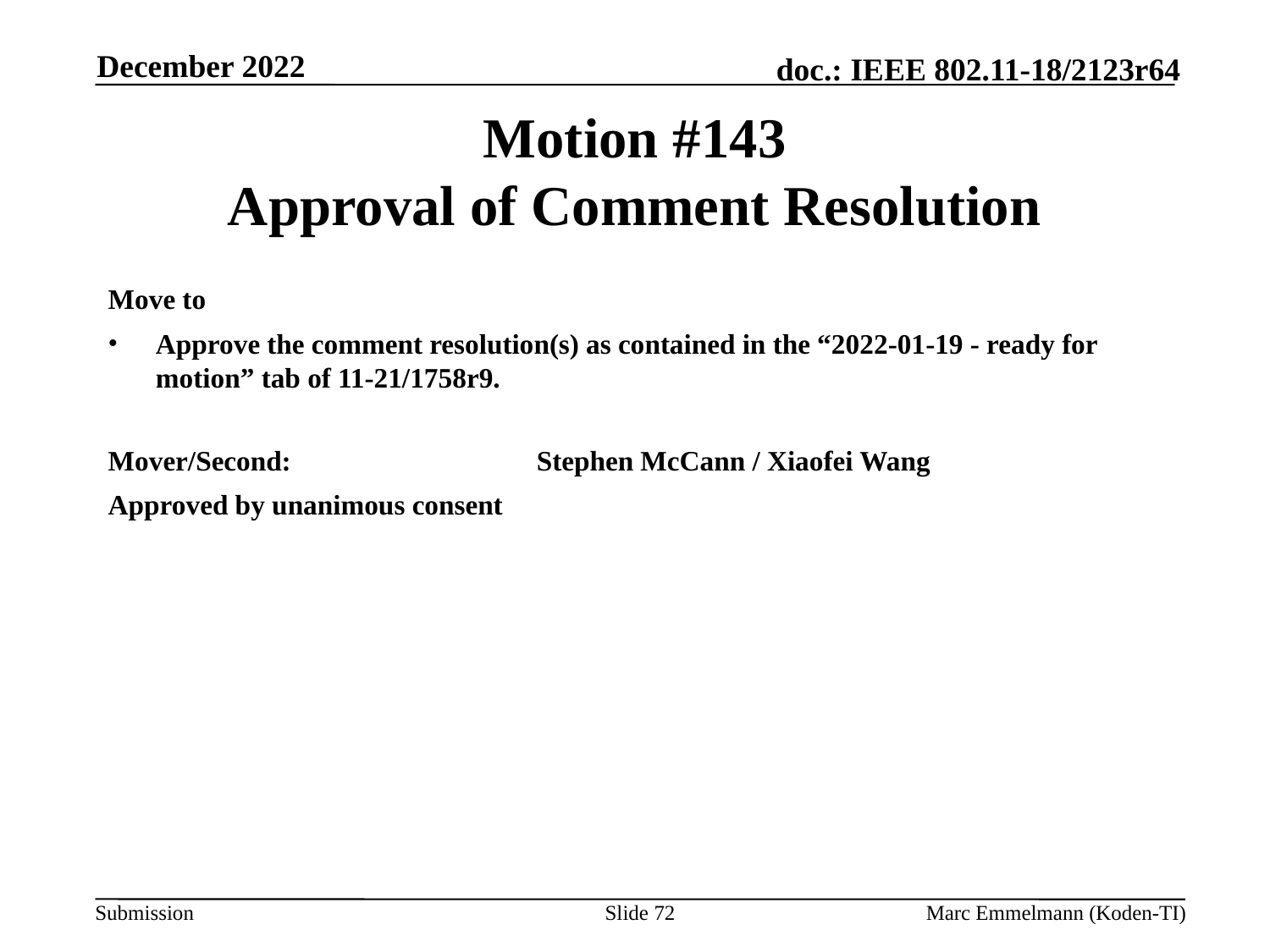

December 2022
# Motion #143 Approval of Comment Resolution
Move to
Approve the comment resolution(s) as contained in the “2022-01-19 - ready for motion” tab of 11-21/1758r9.

Mover/Second:		Stephen McCann / Xiaofei Wang
Approved by unanimous consent

Slide 72
Marc Emmelmann (Koden-TI)